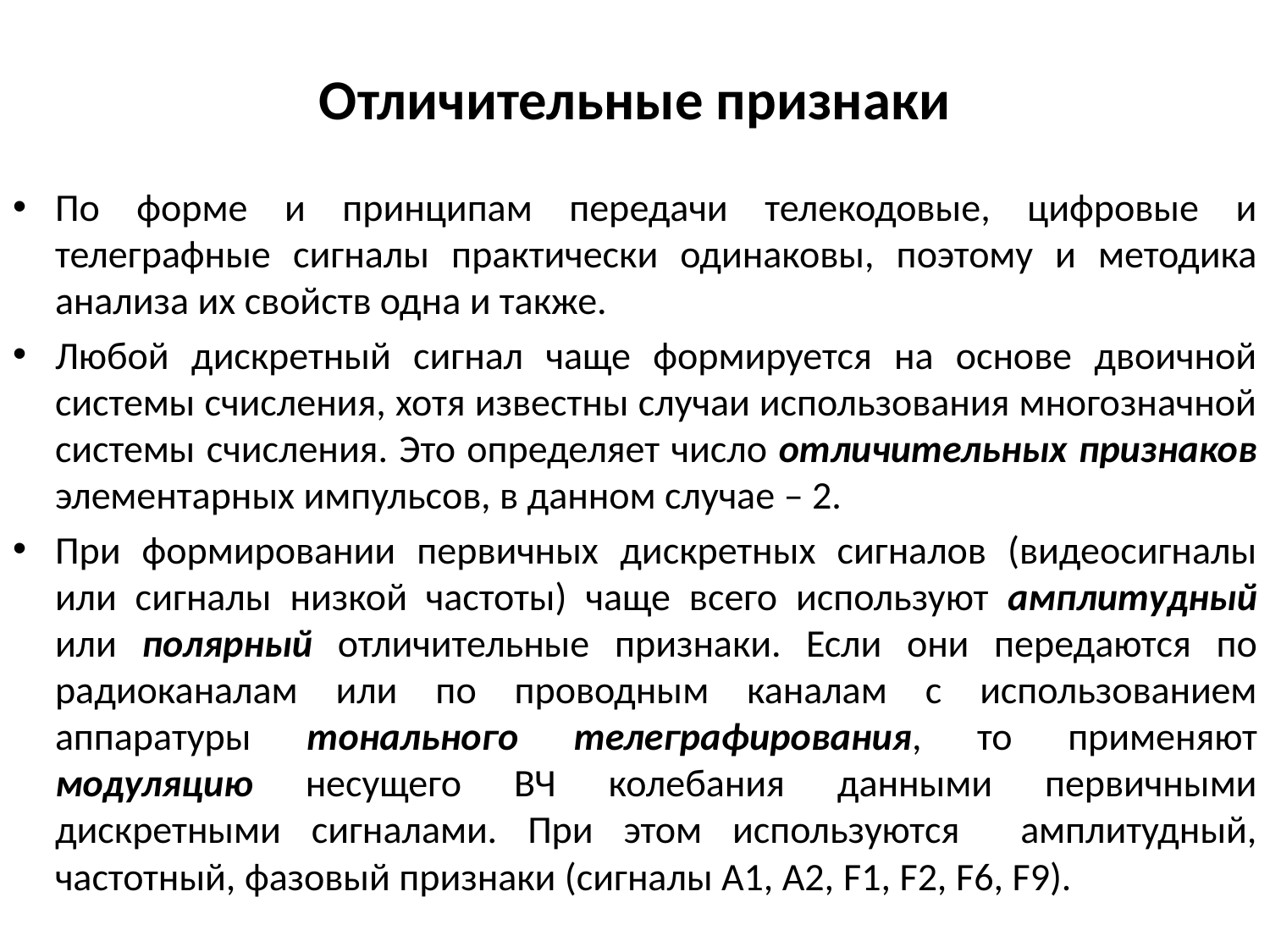

# Отличительные признаки
По форме и принципам передачи телекодовые, цифровые и телеграфные сигналы практически одинаковы, поэтому и методика анализа их свойств одна и также.
Любой дискретный сигнал чаще формируется на основе двоичной системы счисления, хотя известны случаи использования многозначной системы счисления. Это определяет число отличительных признаков элементарных импульсов, в данном случае – 2.
При формировании первичных дискретных сигналов (видеосигналы или сигналы низкой частоты) чаще всего используют амплитудный или полярный отличительные признаки. Если они передаются по радиоканалам или по проводным каналам с использованием аппаратуры тонального телеграфирования, то применяют модуляцию несущего ВЧ колебания данными первичными дискретными сигналами. При этом используются  амплитудный, частотный, фазовый признаки (сигналы А1, А2, F1, F2, F6, F9).